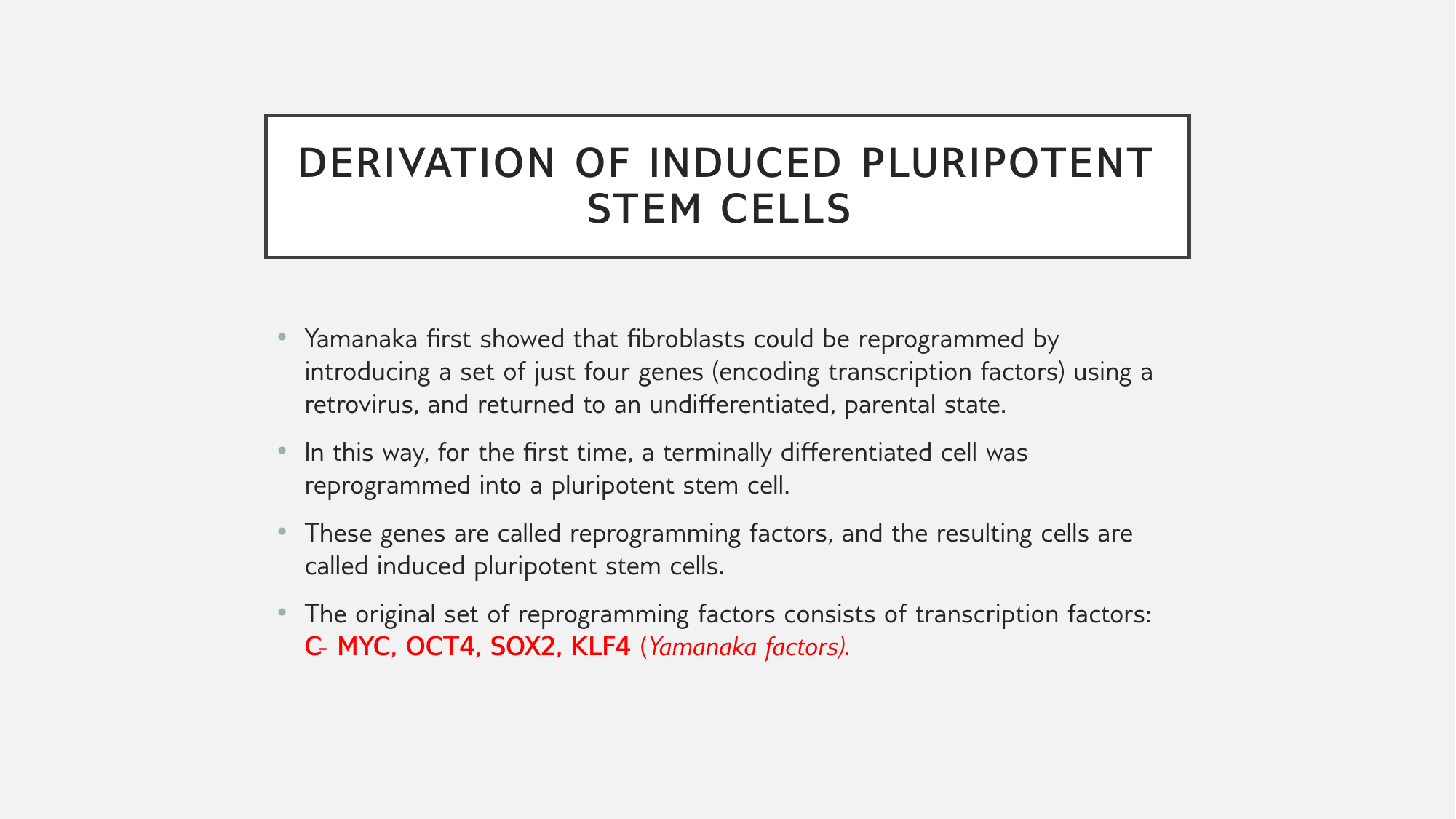

# derivation of induced pluripotent stem cells
Yamanaka first showed that fibroblasts could be reprogrammed by introducing a set of just four genes (encoding transcription factors) using a retrovirus, and returned to an undifferentiated, parental state.
In this way, for the first time, a terminally differentiated cell was reprogrammed into a pluripotent stem cell.
These genes are called reprogramming factors, and the resulting cells are called induced pluripotent stem cells.
The original set of reprogramming factors consists of transcription factors: C- MYC, OCT4, SOX2, KLF4 (Yamanaka factors).